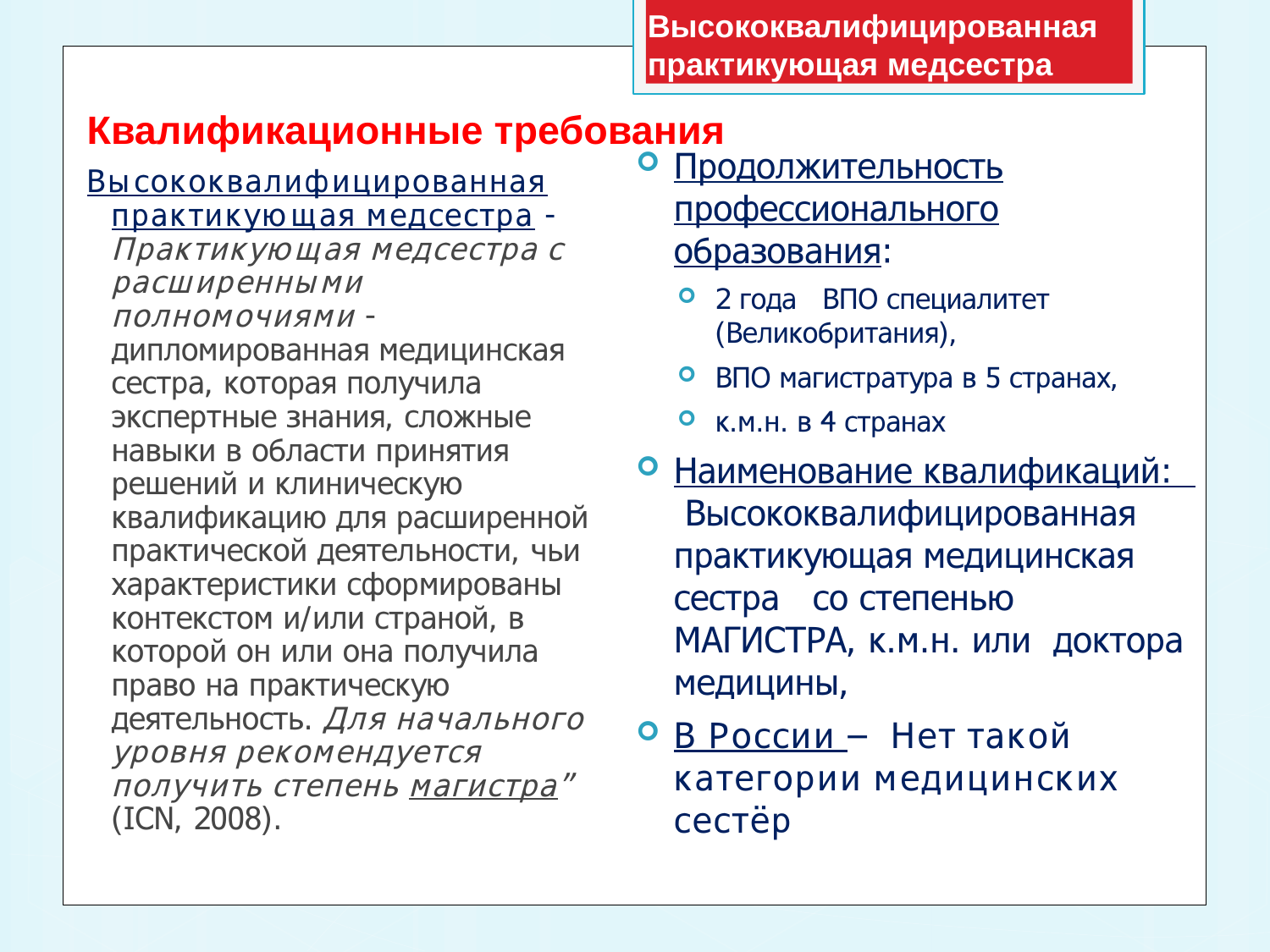

Высококвалифицированная практикующая медсестра
# Квалификационные требования

Высококвалифицированная практикующая медсестра - Практикующая медсестра с расширенными полномочиями - дипломированная медицинская сестра, которая получила экспертные знания, сложные навыки в области принятия решений и клиническую квалификацию для расширенной практической деятельности, чьи характеристики сформированы контекстом и/или страной, в которой он или она получила право на практическую деятельность. Для начального уровня рекомендуется получить степень магистра” (ICN, 2008).
Продолжительность профессионального образования:
2 года   ВПО специалитет (Великобритания),
ВПО магистратура в 5 странах,
к.м.н. в 4 странах
Наименование квалификаций:    Высококвалифицированная практикующая медицинская сестра   со степенью   МАГИСТРА, к.м.н. или  доктора медицины,
В России –  Нет такой категории медицинских сестёр